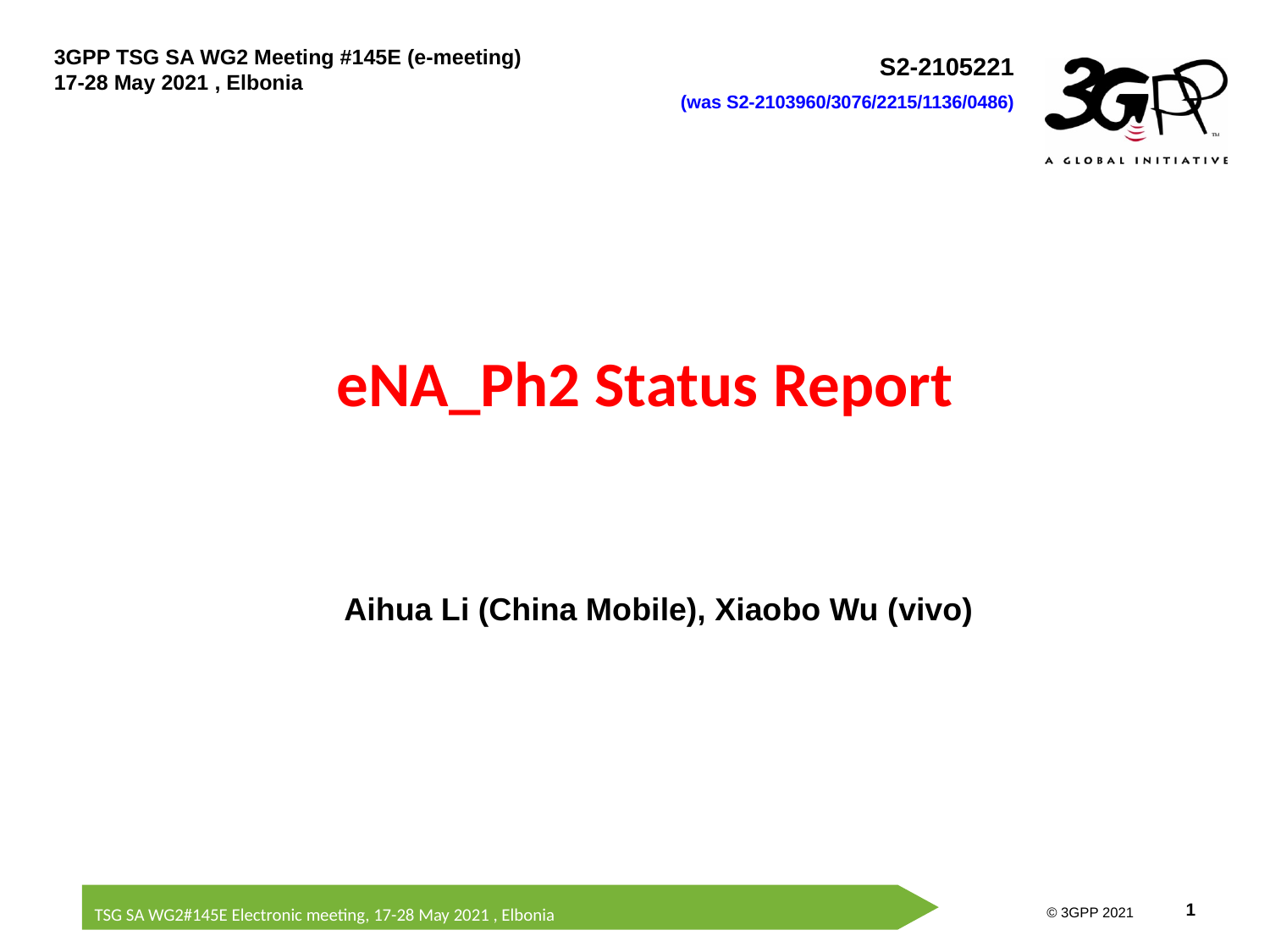

# eNA_Ph2 Status Report
Aihua Li (China Mobile), Xiaobo Wu (vivo)